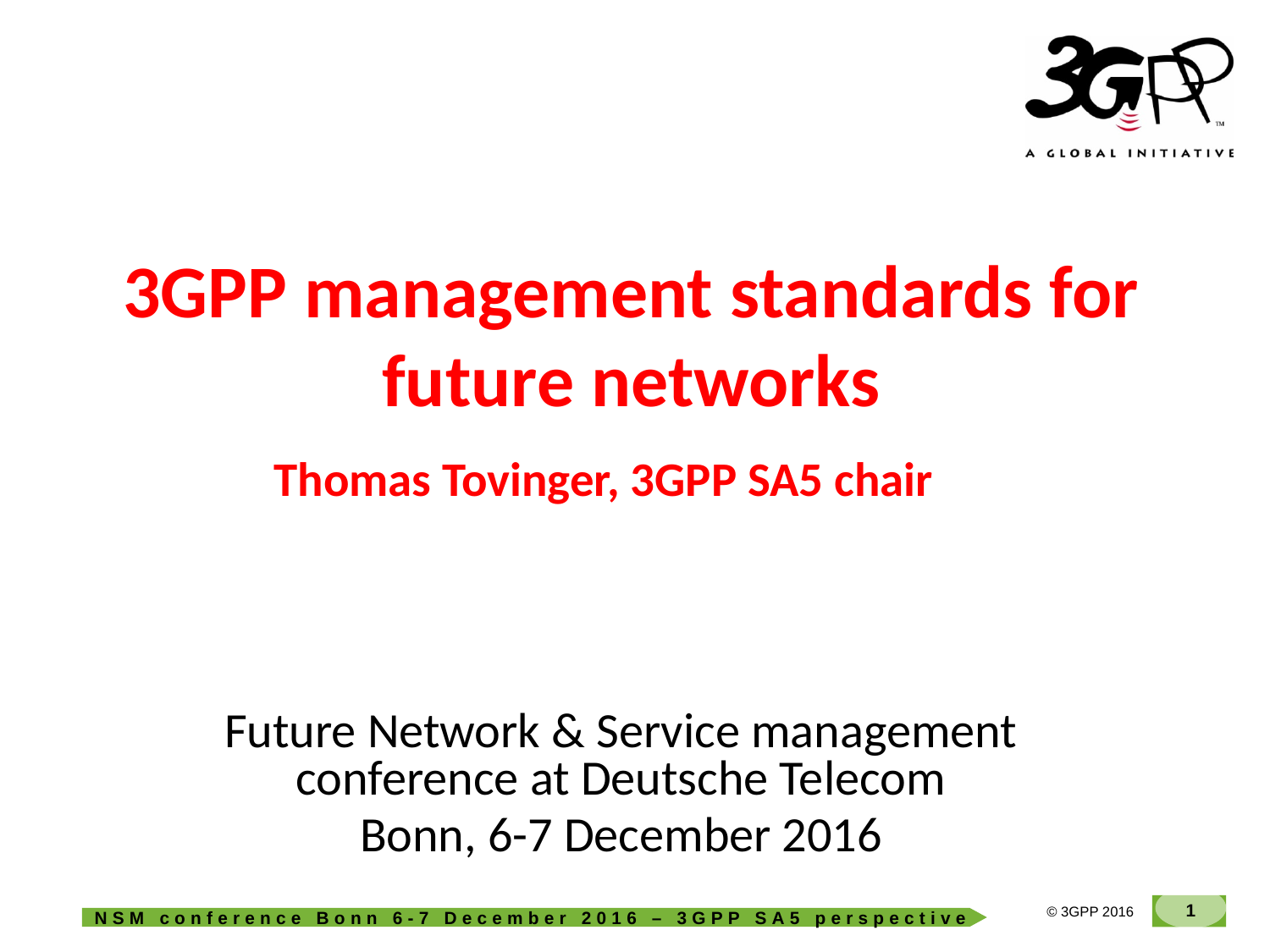

# 3GPP management standards for future networks Thomas Tovinger, 3GPP SA5 chair
Future Network & Service management conference at Deutsche Telecom
Bonn, 6-7 December 2016